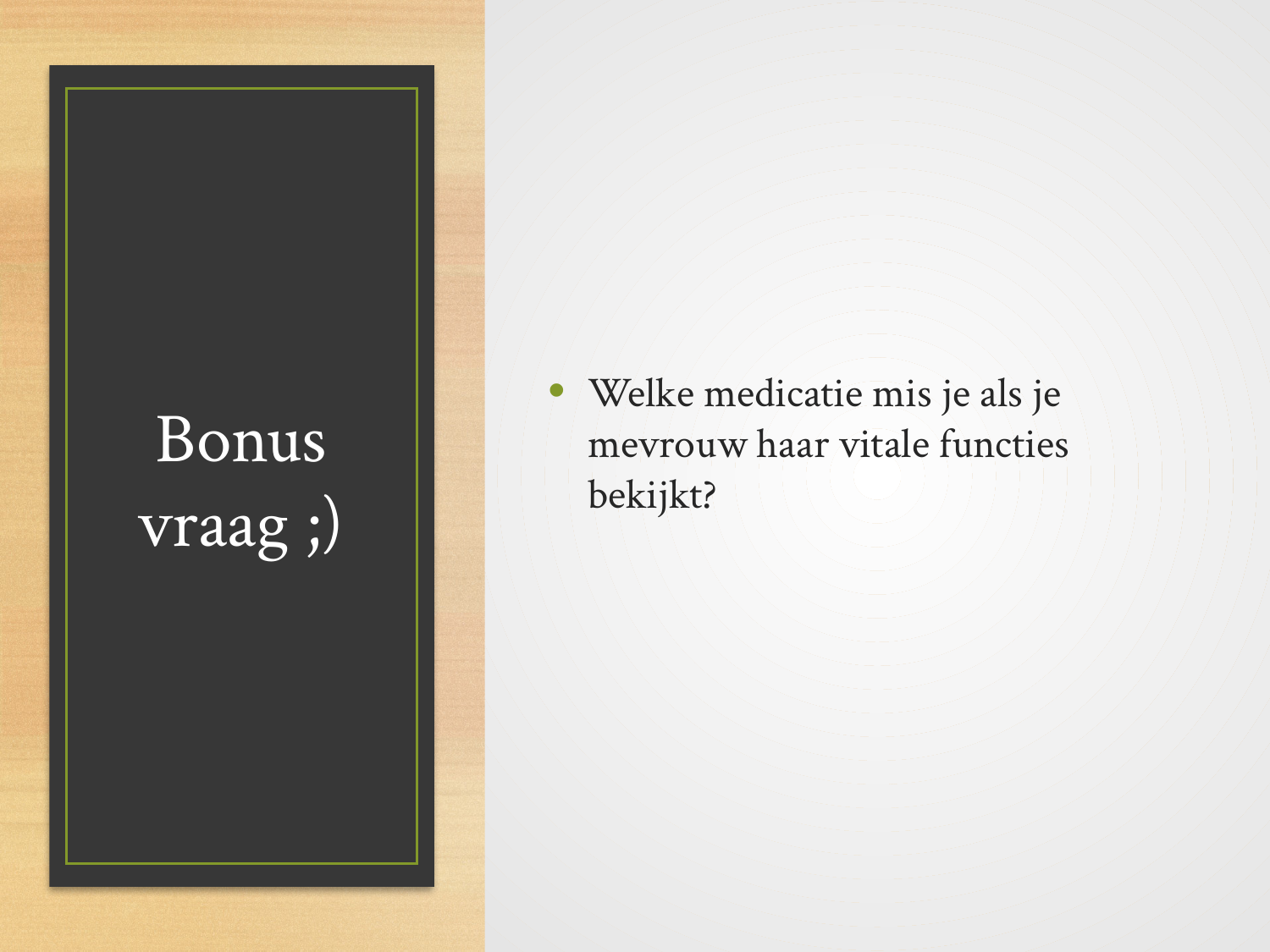

Welke medicatie mis je als je mevrouw haar vitale functies bekijkt?

# Bonus vraag ;)